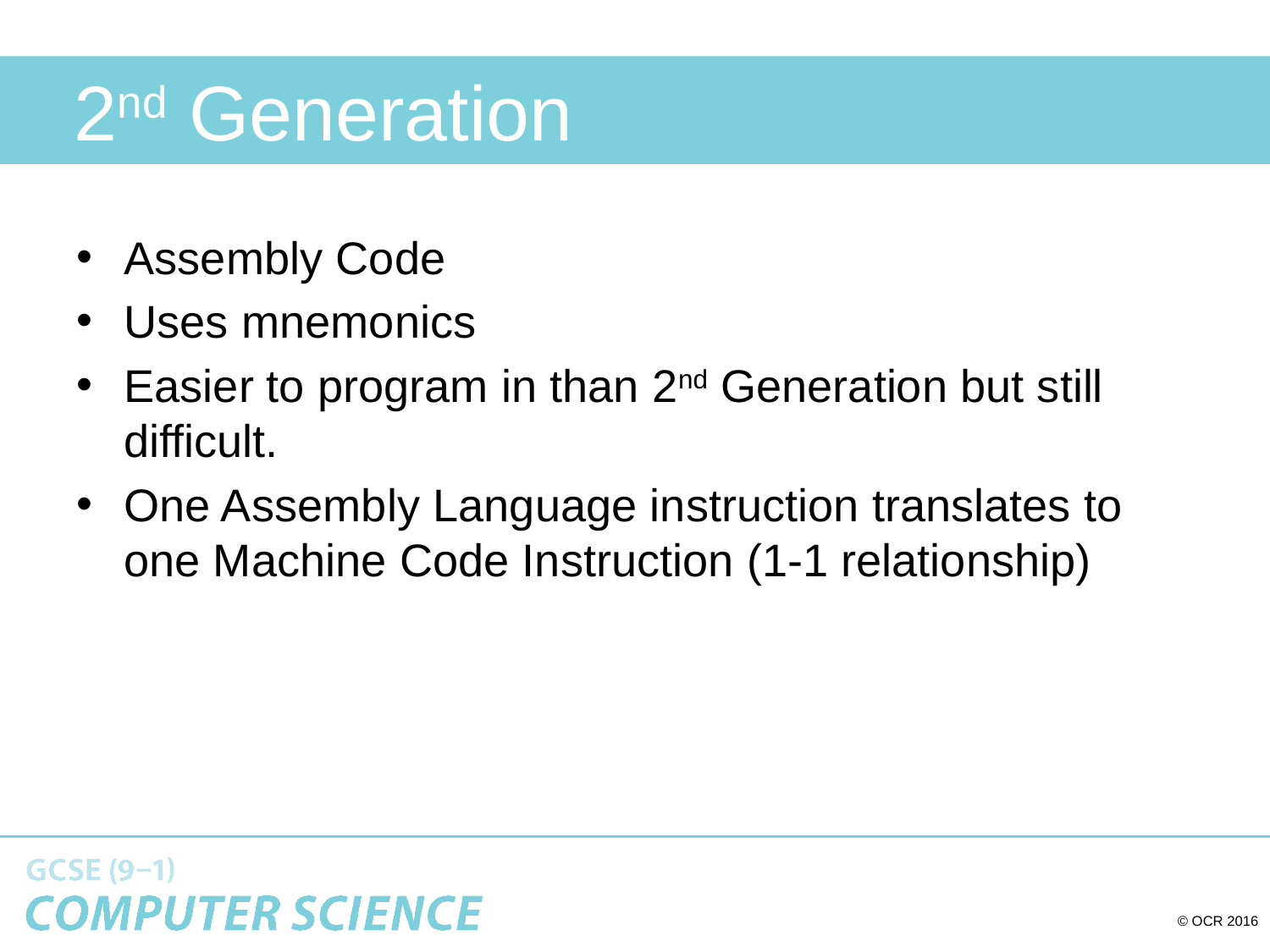

# 2nd Generation
Assembly Code
Uses mnemonics
Easier to program in than 2nd Generation but still difficult.
One Assembly Language instruction translates to one Machine Code Instruction (1-1 relationship)